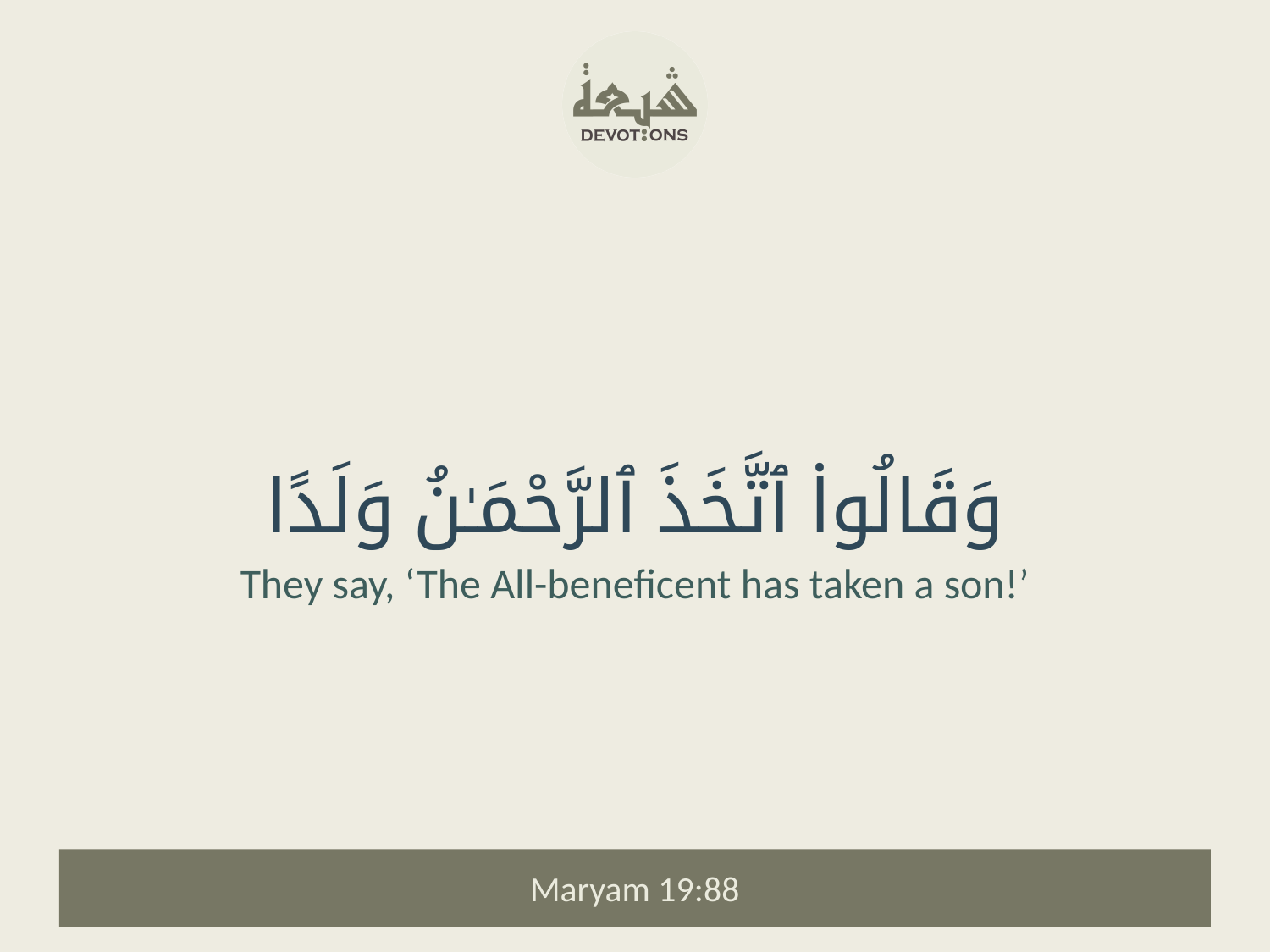

وَقَالُوا۟ ٱتَّخَذَ ٱلرَّحْمَـٰنُ وَلَدًا
They say, ‘The All-beneficent has taken a son!’
Maryam 19:88